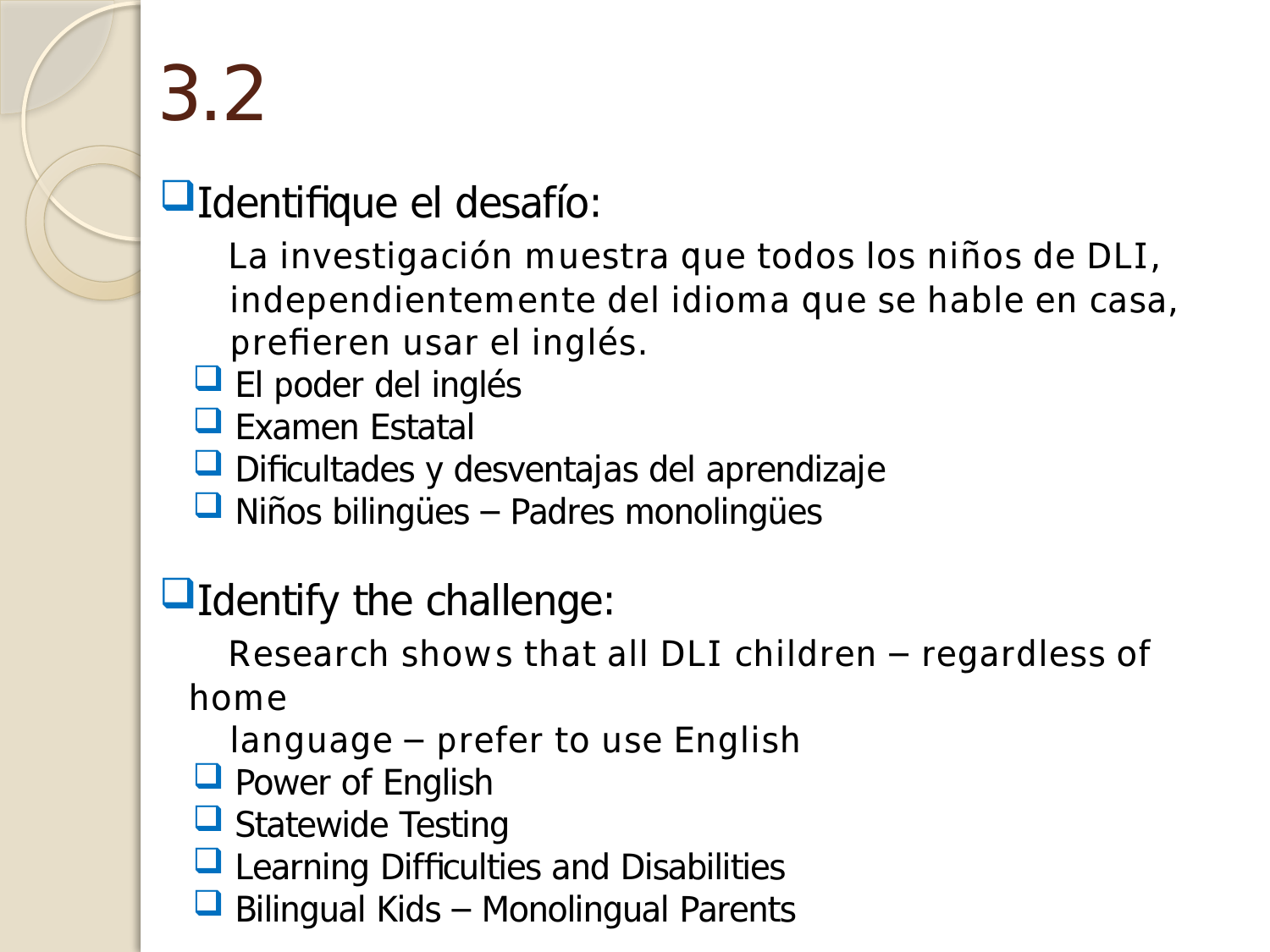

# 3.2

Identifique el desafío:
   La investigación muestra que todos los niños de DLI,
    independientemente del idioma que se hable en casa,
    prefieren usar el inglés.
 El poder del inglés
 Examen Estatal
 Dificultades y desventajas del aprendizaje
 Niños bilingües – Padres monolingües
Identify the challenge:
   Research shows that all DLI children – regardless of home
    language – prefer to use English
 Power of English
 Statewide Testing
 Learning Difficulties and Disabilities
 Bilingual Kids – Monolingual Parents